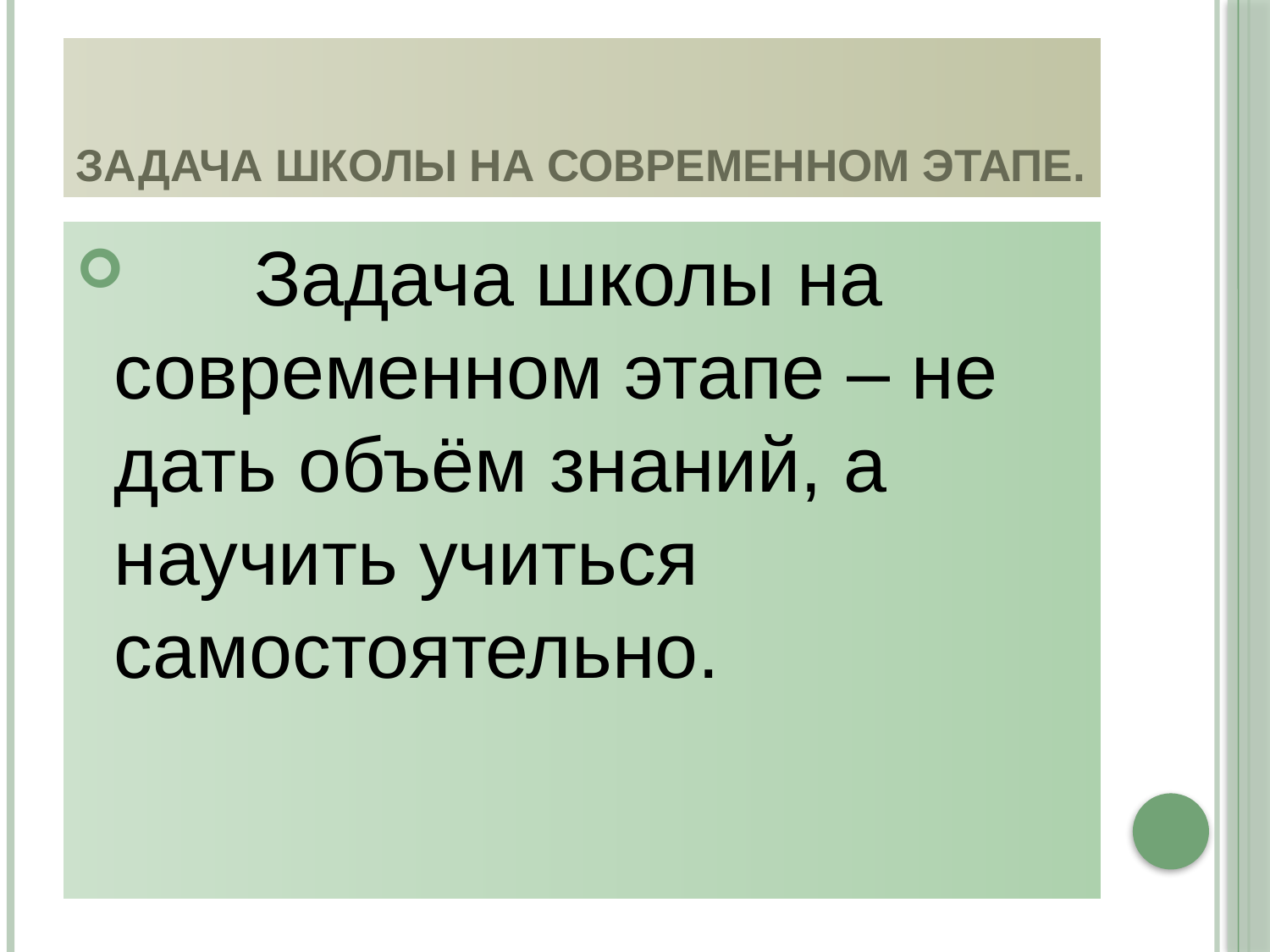

# Задача школы на современном этапе.
      Задача школы на современном этапе – не дать объём знаний, а научить учиться самостоятельно.